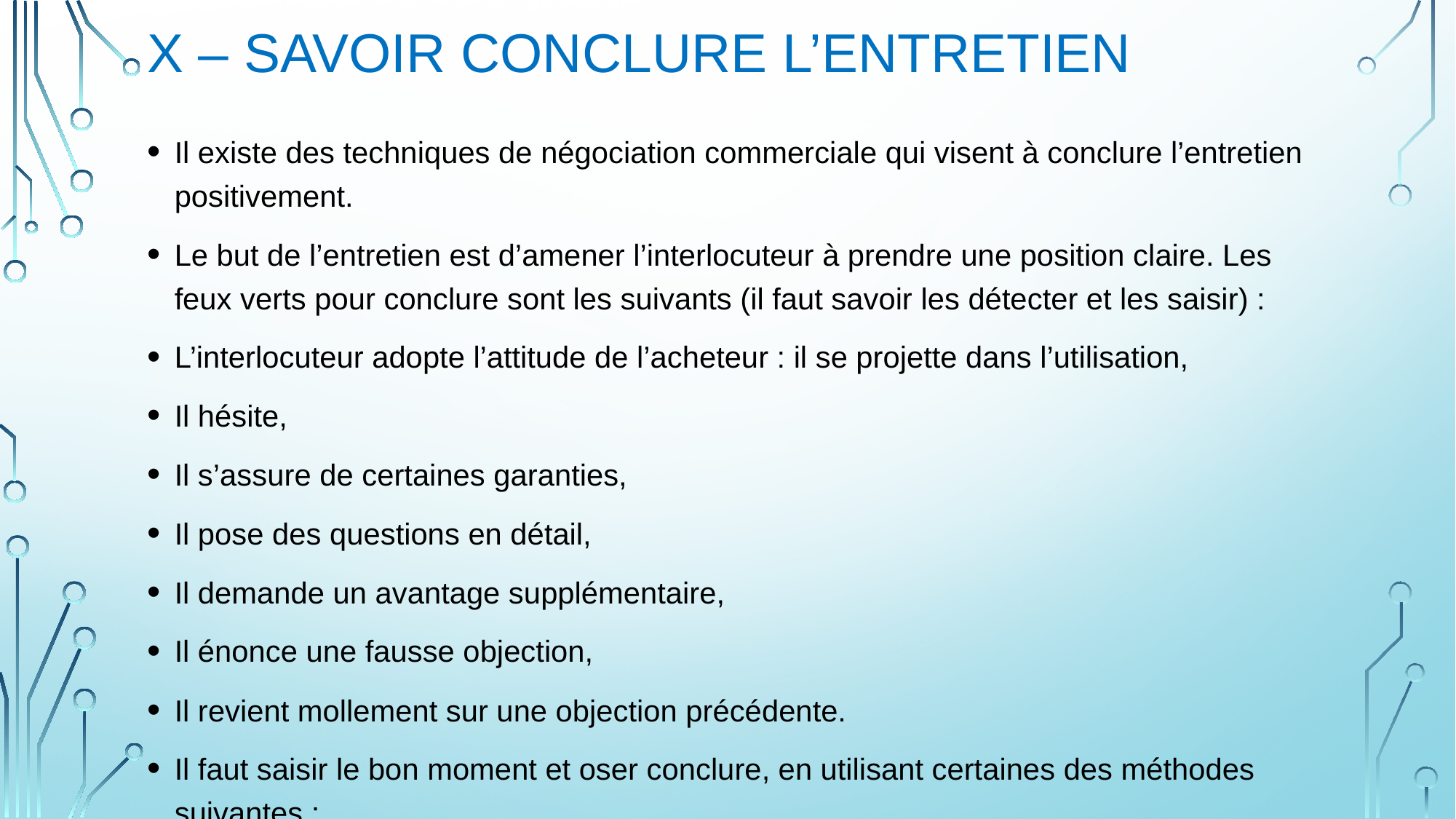

# X – Savoir conclure l’entretien
Il existe des techniques de négociation commerciale qui visent à conclure l’entretien positivement.
Le but de l’entretien est d’amener l’interlocuteur à prendre une position claire. Les feux verts pour conclure sont les suivants (il faut savoir les détecter et les saisir) :
L’interlocuteur adopte l’attitude de l’acheteur : il se projette dans l’utilisation,
Il hésite,
Il s’assure de certaines garanties,
Il pose des questions en détail,
Il demande un avantage supplémentaire,
Il énonce une fausse objection,
Il revient mollement sur une objection précédente.
Il faut saisir le bon moment et oser conclure, en utilisant certaines des méthodes suivantes :